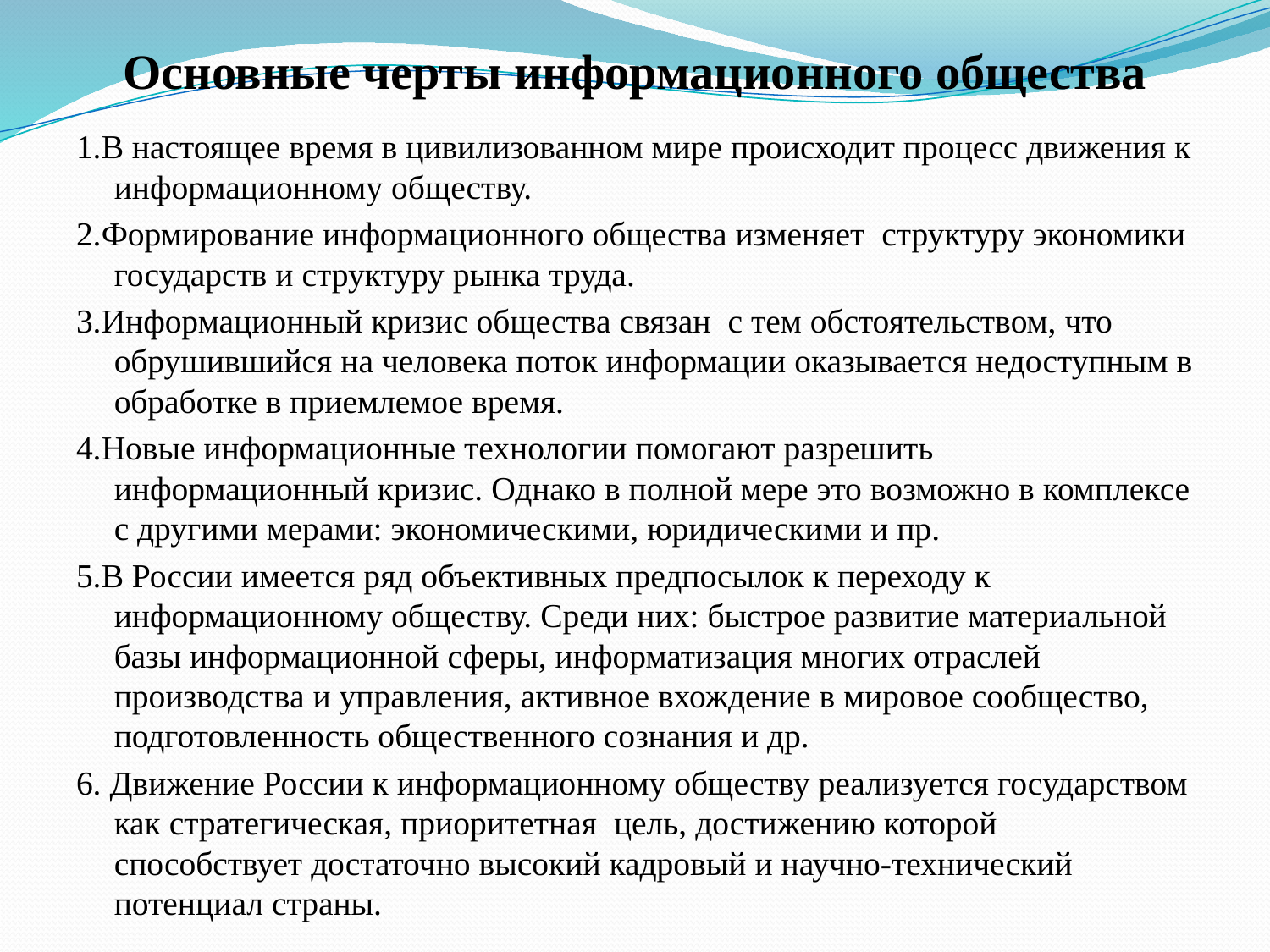

# Основные черты информационного общества
1.В настоящее время в цивилизованном мире происходит процесс движения к информационному обществу.
2.Формирование информационного общества изменяет  структуру экономики государств и структуру рынка труда.
3.Информационный кризис общества связан  с тем обстоятельством, что  обрушившийся на человека поток информации оказывается недоступным в обработке в приемлемое время.
4.Новые информационные технологии помогают разрешить информационный кризис. Однако в полной мере это возможно в комплексе с другими мерами: экономическими, юридическими и пр.
5.В России имеется ряд объективных предпосылок к переходу к информационному обществу. Среди них: быстрое развитие материальной базы информационной сферы, информатизация многих отраслей производства и управления, активное вхождение в мировое сообщество, подготовленность общественного сознания и др.
6. Движение России к информационному обществу реализуется государством как стратегическая, приоритетная  цель, достижению которой способствует достаточно высокий кадровый и научно-технический потенциал страны.